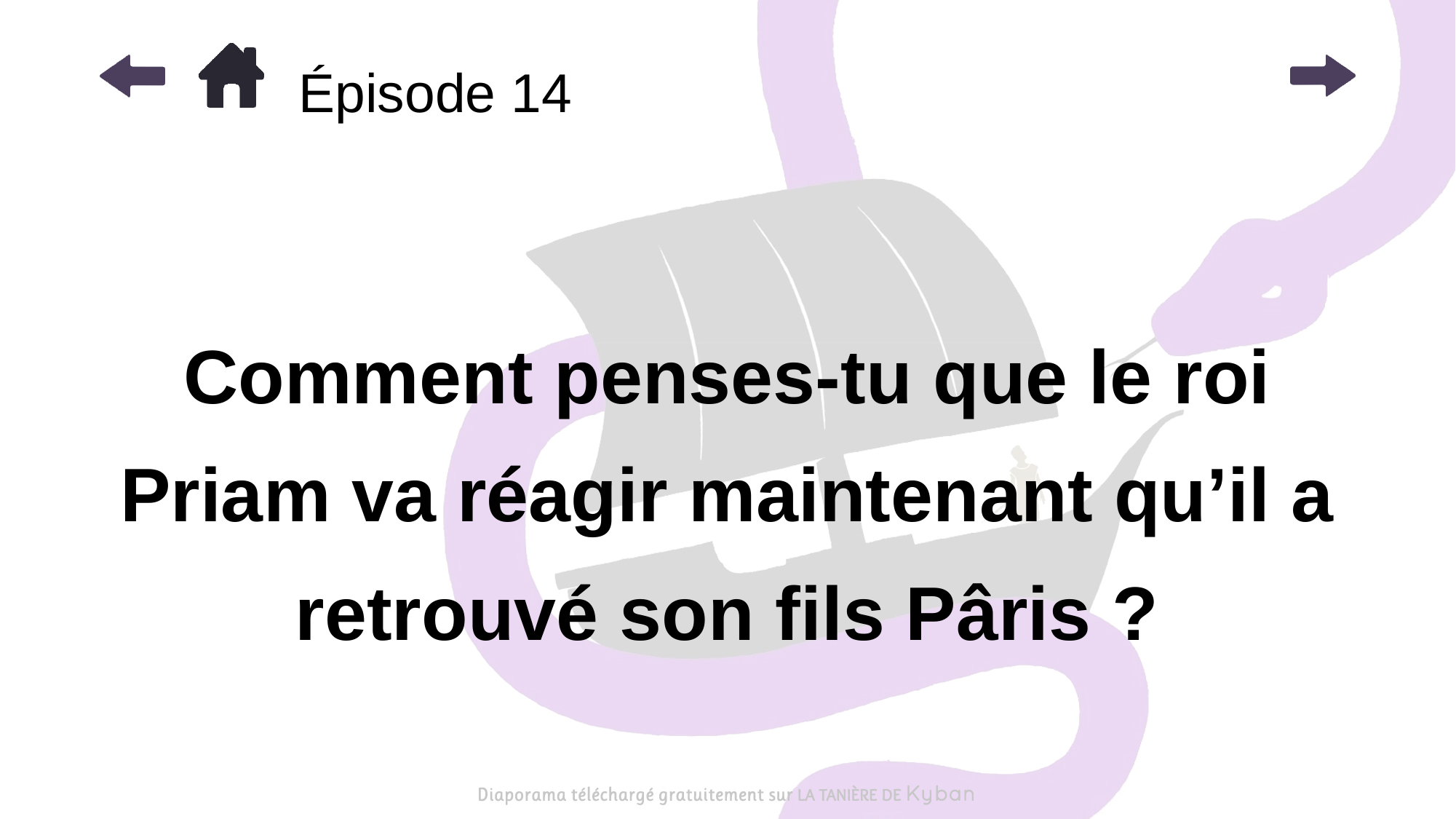

# Épisode 14
Comment penses-tu que le roi Priam va réagir maintenant qu’il a retrouvé son fils Pâris ?